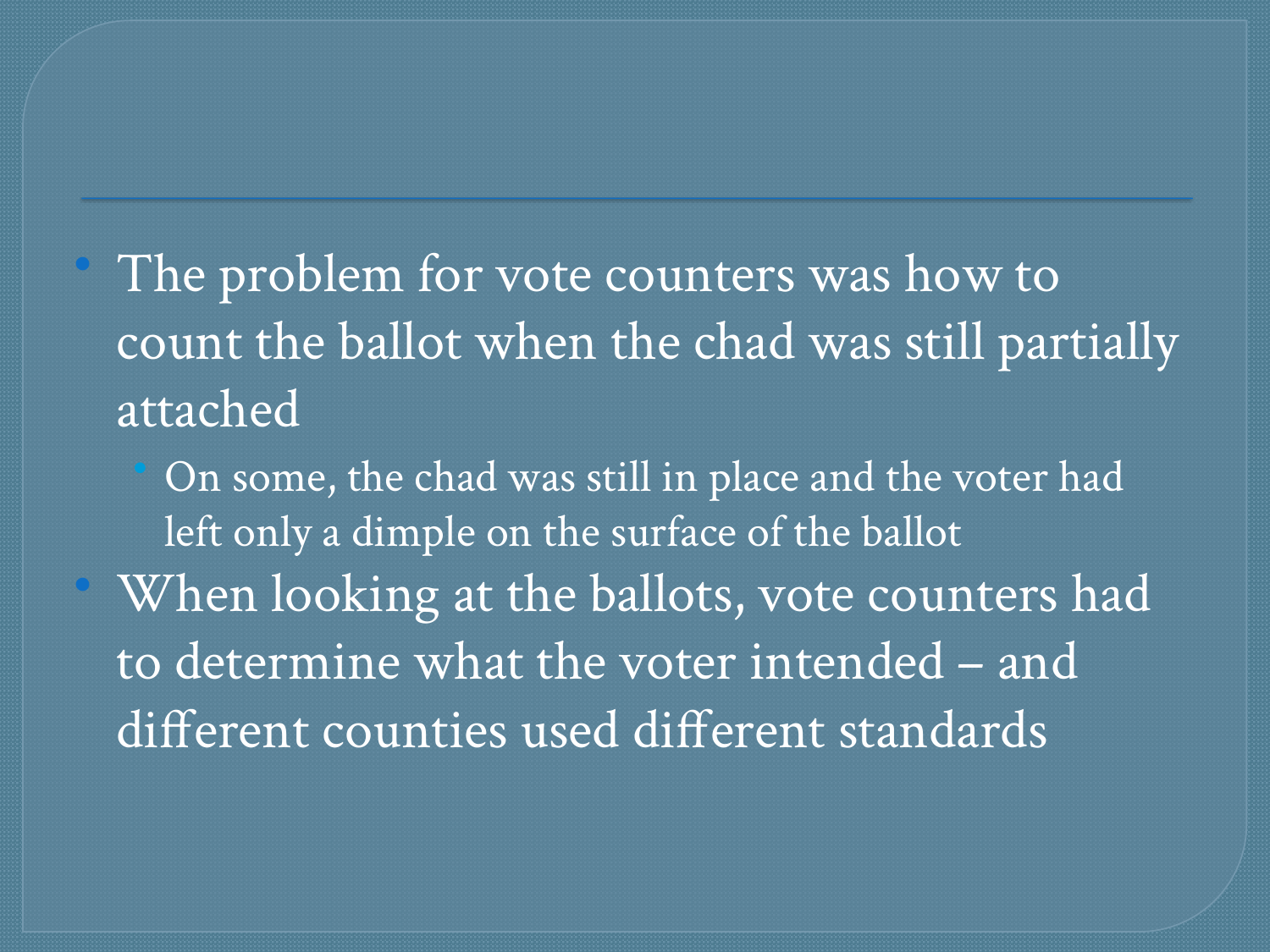

#
The problem for vote counters was how to count the ballot when the chad was still partially attached
On some, the chad was still in place and the voter had left only a dimple on the surface of the ballot
When looking at the ballots, vote counters had to determine what the voter intended – and different counties used different standards